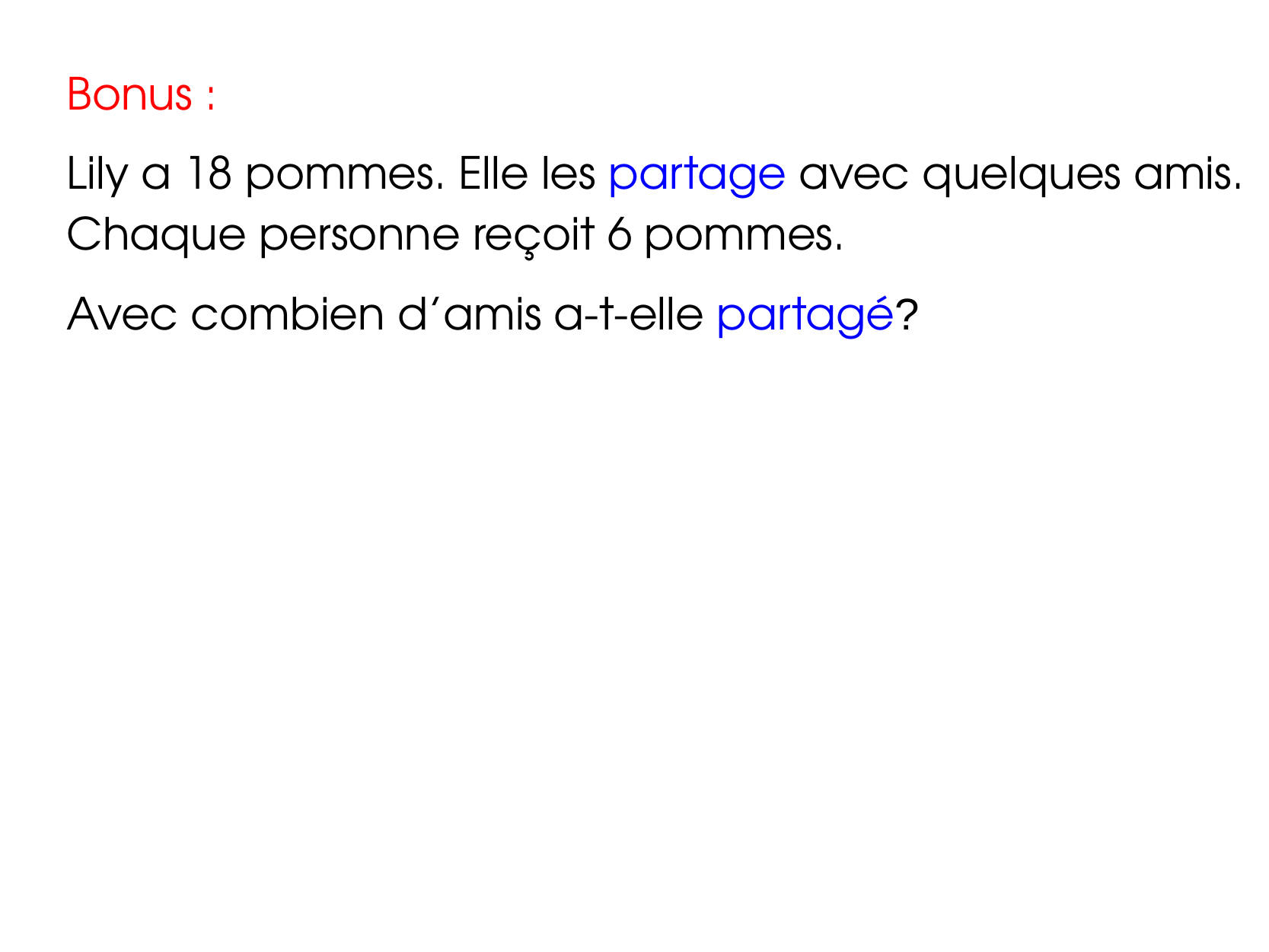

Bonus :
Lily a 18 pommes. Elle les partage avec quelques amis. Chaque personne reçoit 6 pommes.
Avec combien d’amis a-t-elle partagé?